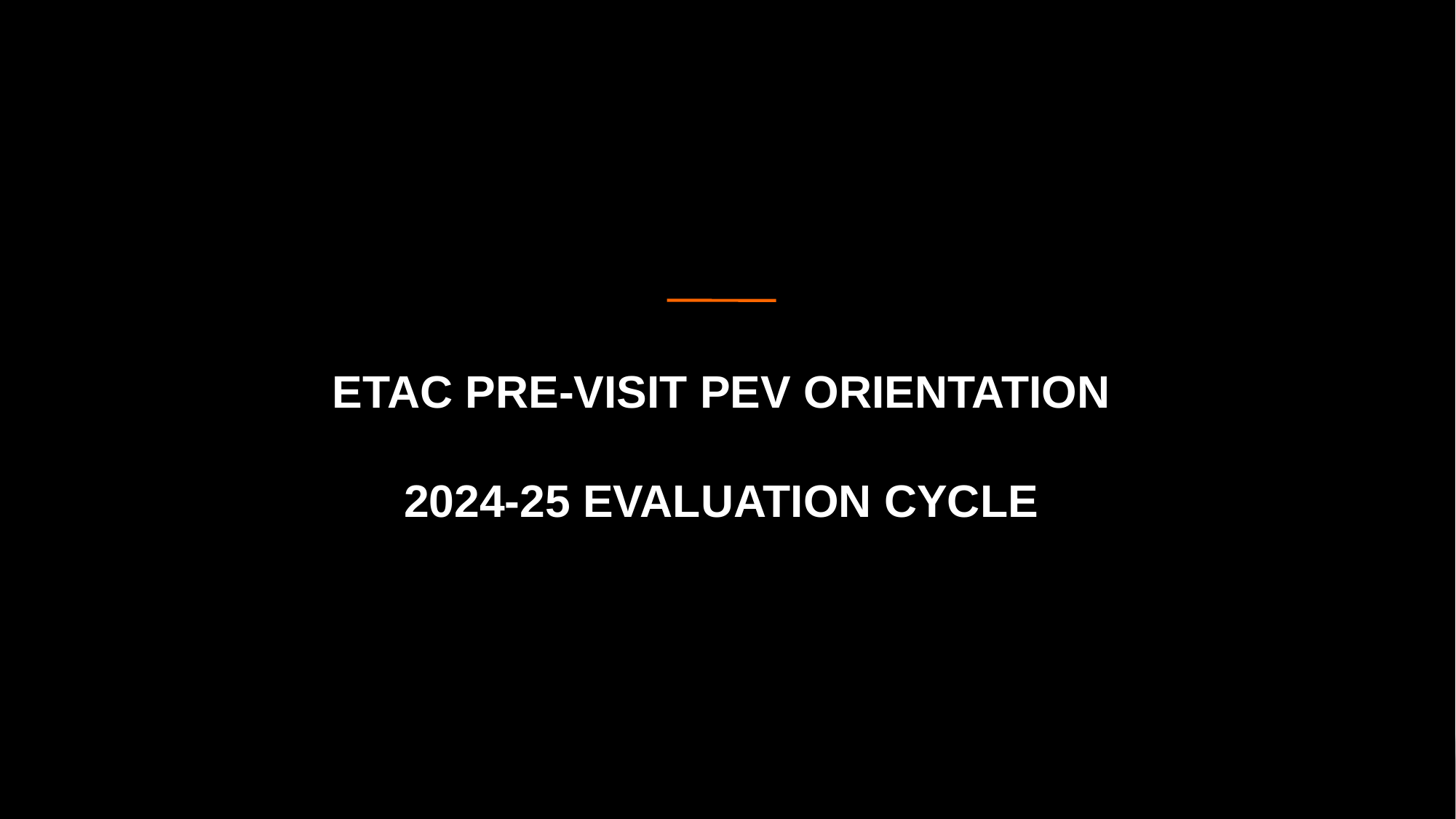

# ETAC PRE-VISIT PEV ORIENTATION 2024-25 EVALUATION CYCLE